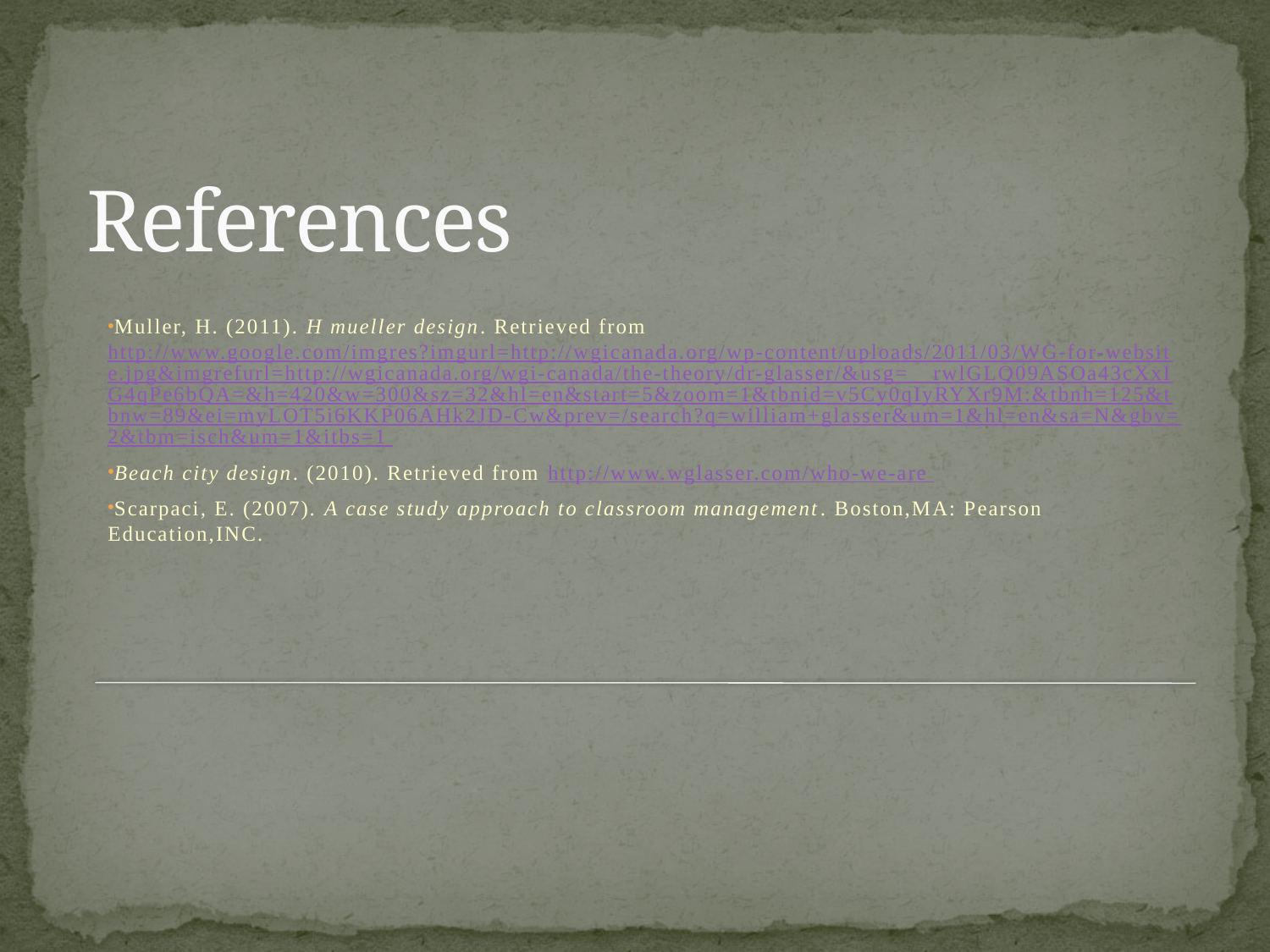

# References
Muller, H. (2011). H mueller design. Retrieved from http://www.google.com/imgres?imgurl=http://wgicanada.org/wp-content/uploads/2011/03/WG-for-website.jpg&imgrefurl=http://wgicanada.org/wgi-canada/the-theory/dr-glasser/&usg=__rwlGLQ09ASOa43cXxIG4qPe6bQA=&h=420&w=300&sz=32&hl=en&start=5&zoom=1&tbnid=v5Cy0qIyRYXr9M:&tbnh=125&tbnw=89&ei=myLOT5i6KKP06AHk2JD-Cw&prev=/search?q=william+glasser&um=1&hl=en&sa=N&gbv=2&tbm=isch&um=1&itbs=1
Beach city design. (2010). Retrieved from http://www.wglasser.com/who-we-are
Scarpaci, E. (2007). A case study approach to classroom management. Boston,MA: Pearson Education,INC.